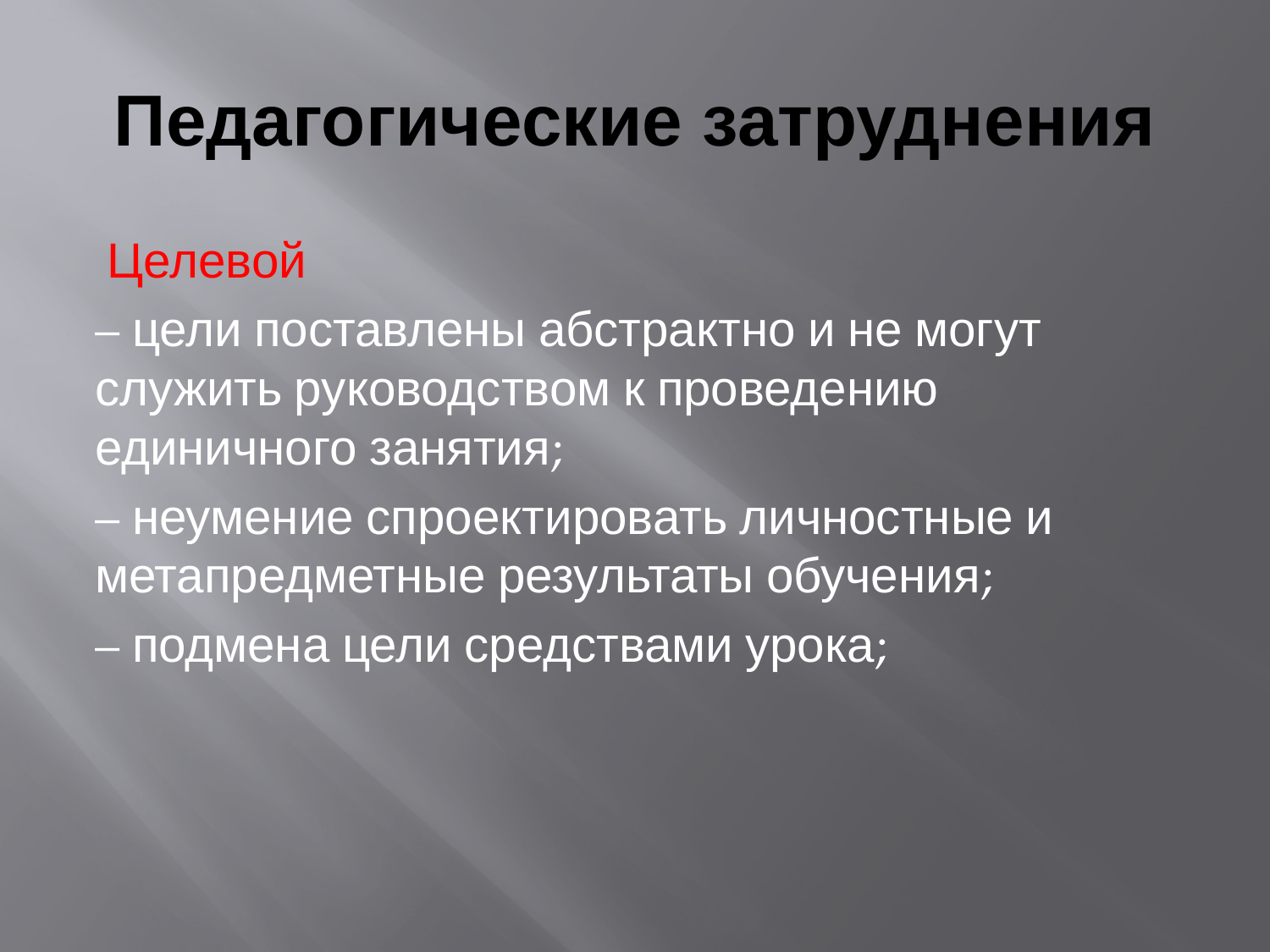

# Педагогические затруднения
 Целевой
– цели поставлены абстрактно и не могут служить руководством к проведению единичного занятия;
– неумение спроектировать личностные и метапредметные результаты обучения;
– подмена цели средствами урока;